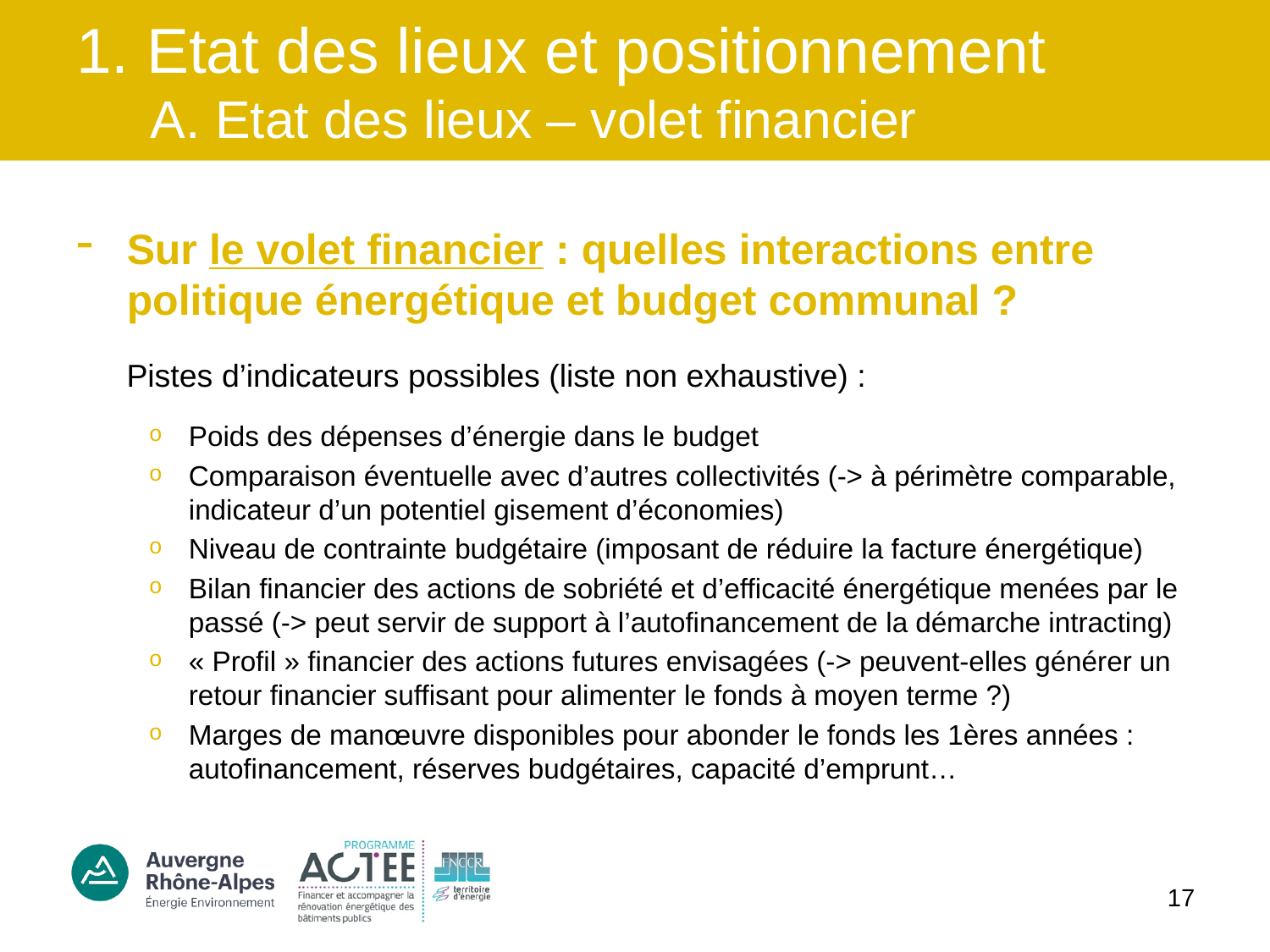

# 1. Etat des lieux et positionnement A. Etat des lieux – volet financier
Sur le volet financier : quelles interactions entre politique énergétique et budget communal ?

Pistes d’indicateurs possibles (liste non exhaustive) :

Poids des dépenses d’énergie dans le budget
Comparaison éventuelle avec d’autres collectivités (-> à périmètre comparable, indicateur d’un potentiel gisement d’économies)
Niveau de contrainte budgétaire (imposant de réduire la facture énergétique)
Bilan financier des actions de sobriété et d’efficacité énergétique menées par le passé (-> peut servir de support à l’autofinancement de la démarche intracting)
« Profil » financier des actions futures envisagées (-> peuvent-elles générer un retour financier suffisant pour alimenter le fonds à moyen terme ?)
Marges de manœuvre disponibles pour abonder le fonds les 1ères années : autofinancement, réserves budgétaires, capacité d’emprunt…